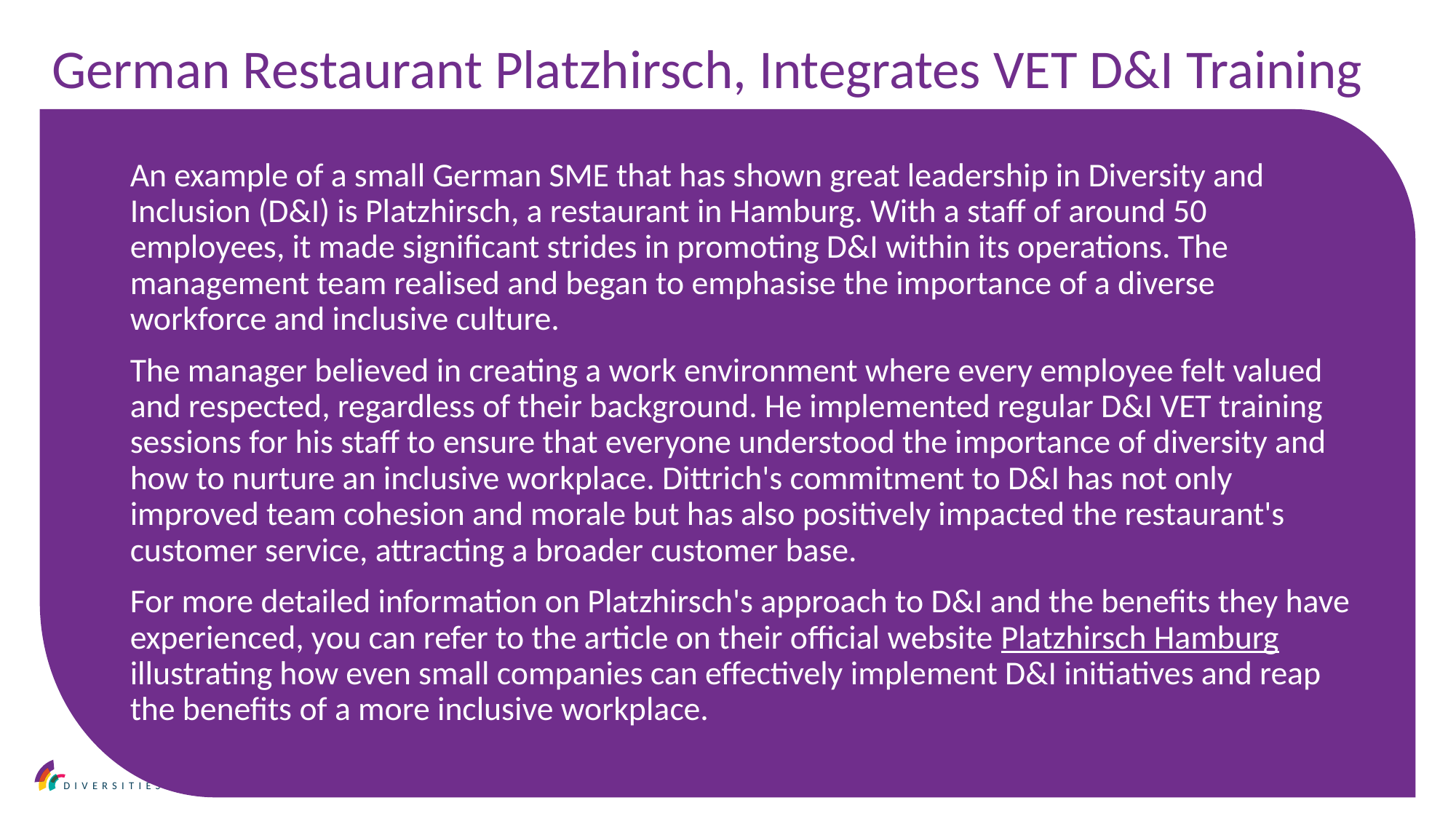

German Restaurant Platzhirsch, Integrates VET D&I Training
An example of a small German SME that has shown great leadership in Diversity and Inclusion (D&I) is Platzhirsch, a restaurant in Hamburg. With a staff of around 50 employees, it made significant strides in promoting D&I within its operations. The management team realised and began to emphasise the importance of a diverse workforce and inclusive culture.
The manager believed in creating a work environment where every employee felt valued and respected, regardless of their background. He implemented regular D&I VET training sessions for his staff to ensure that everyone understood the importance of diversity and how to nurture an inclusive workplace. Dittrich's commitment to D&I has not only improved team cohesion and morale but has also positively impacted the restaurant's customer service, attracting a broader customer base.
For more detailed information on Platzhirsch's approach to D&I and the benefits they have experienced, you can refer to the article on their official website Platzhirsch Hamburg illustrating how even small companies can effectively implement D&I initiatives and reap the benefits of a more inclusive workplace.